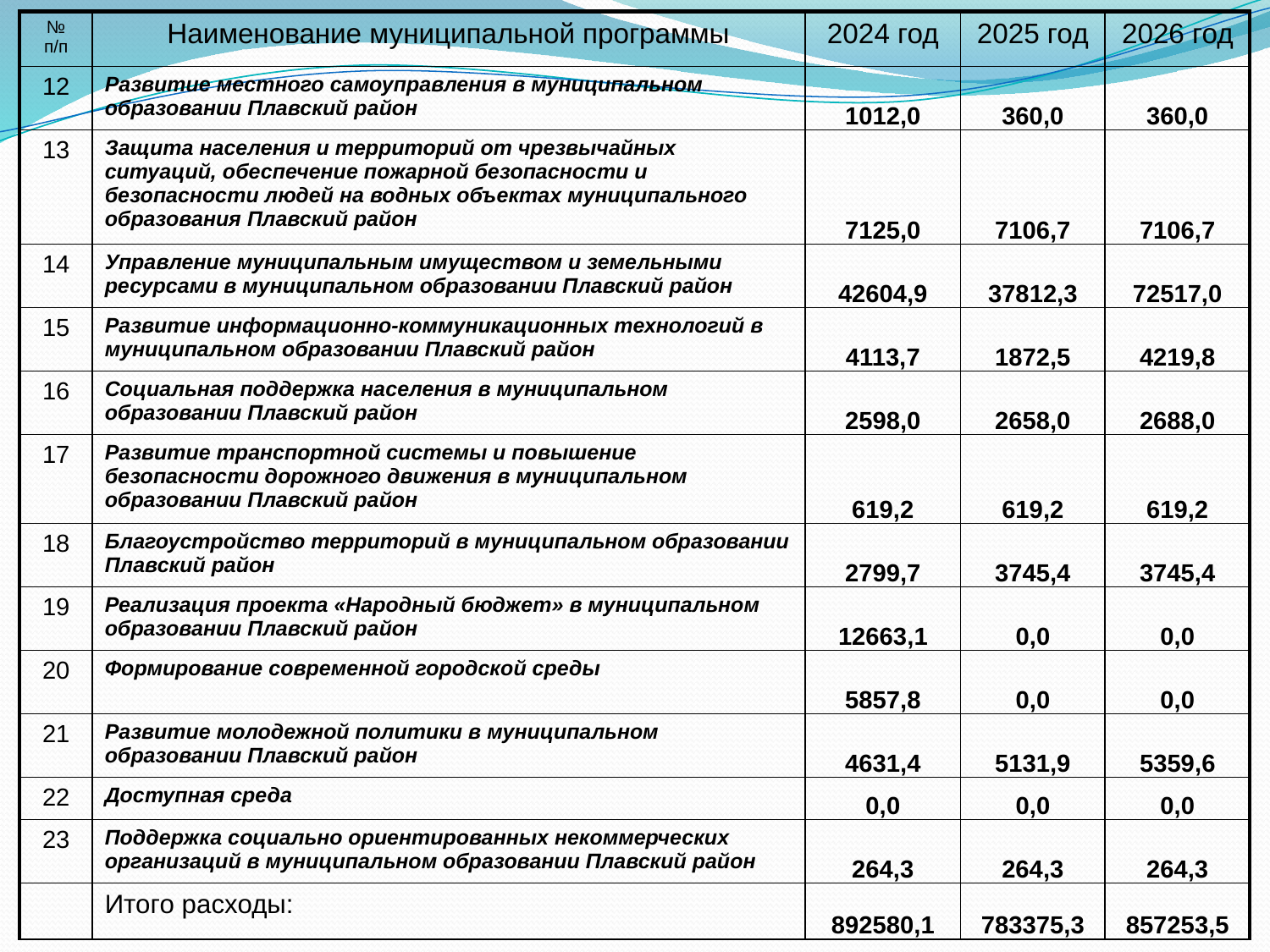

| № п/п | Наименование муниципальной программы | 2024 год | 2025 год | 2026 год |
| --- | --- | --- | --- | --- |
| 12 | Развитие местного самоуправления в муниципальном образовании Плавский район | 1012,0 | 360,0 | 360,0 |
| 13 | Защита населения и территорий от чрезвычайных ситуаций, обеспечение пожарной безопасности и безопасности людей на водных объектах муниципального образования Плавский район | 7125,0 | 7106,7 | 7106,7 |
| 14 | Управление муниципальным имуществом и земельными ресурсами в муниципальном образовании Плавский район | 42604,9 | 37812,3 | 72517,0 |
| 15 | Развитие информационно-коммуникационных технологий в муниципальном образовании Плавский район | 4113,7 | 1872,5 | 4219,8 |
| 16 | Социальная поддержка населения в муниципальном образовании Плавский район | 2598,0 | 2658,0 | 2688,0 |
| 17 | Развитие транспортной системы и повышение безопасности дорожного движения в муниципальном образовании Плавский район | 619,2 | 619,2 | 619,2 |
| 18 | Благоустройство территорий в муниципальном образовании Плавский район | 2799,7 | 3745,4 | 3745,4 |
| 19 | Реализация проекта «Народный бюджет» в муниципальном образовании Плавский район | 12663,1 | 0,0 | 0,0 |
| 20 | Формирование современной городской среды | 5857,8 | 0,0 | 0,0 |
| 21 | Развитие молодежной политики в муниципальном образовании Плавский район | 4631,4 | 5131,9 | 5359,6 |
| 22 | Доступная среда | 0,0 | 0,0 | 0,0 |
| 23 | Поддержка социально ориентированных некоммерческих организаций в муниципальном образовании Плавский район | 264,3 | 264,3 | 264,3 |
|  | Итого расходы: | 892580,1 | 783375,3 | 857253,5 |